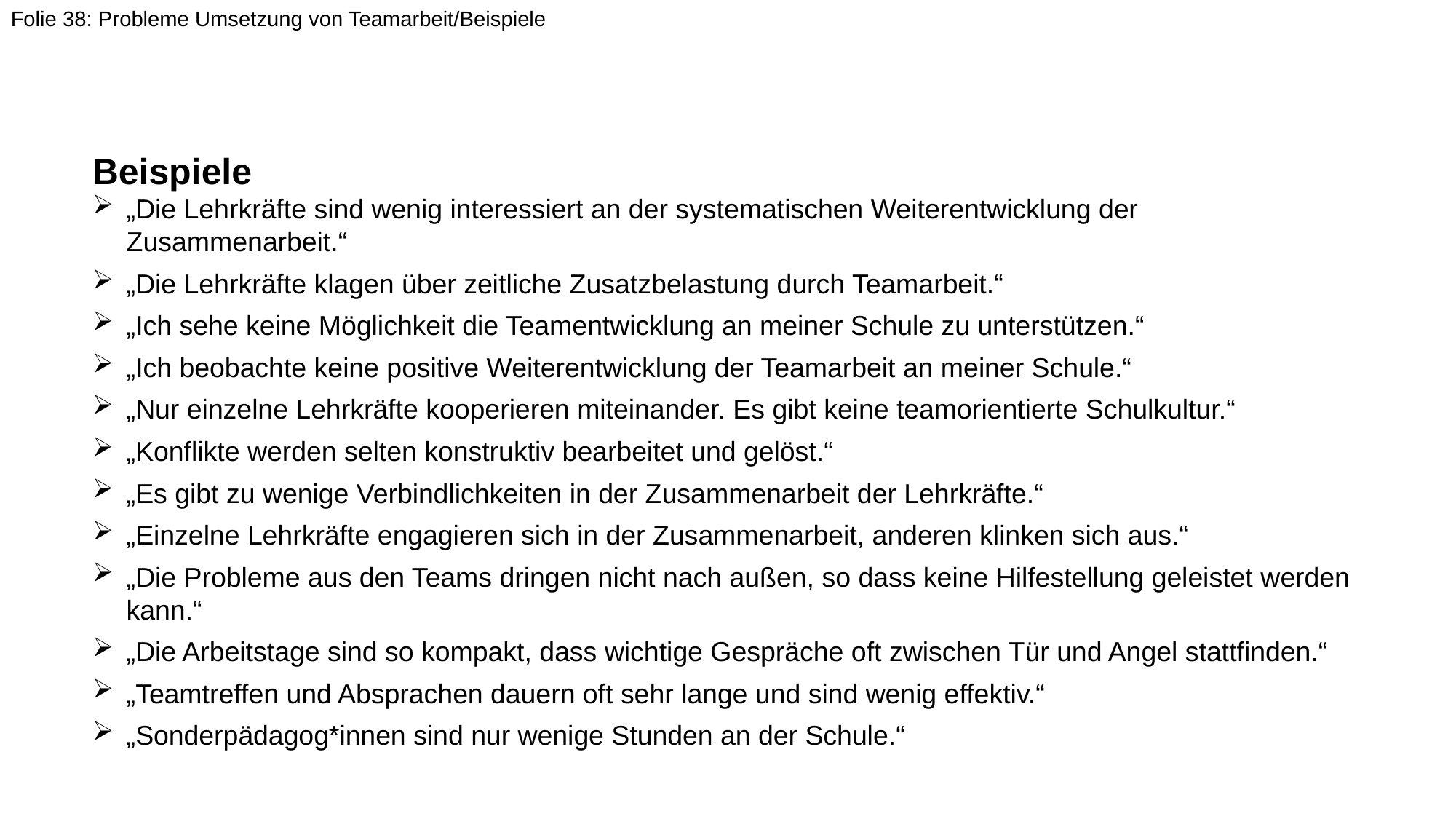

Folie 38: Probleme Umsetzung von Teamarbeit/Beispiele
Beispiele
„Die Lehrkräfte sind wenig interessiert an der systematischen Weiterentwicklung der Zusammenarbeit.“
„Die Lehrkräfte klagen über zeitliche Zusatzbelastung durch Teamarbeit.“
„Ich sehe keine Möglichkeit die Teamentwicklung an meiner Schule zu unterstützen.“
„Ich beobachte keine positive Weiterentwicklung der Teamarbeit an meiner Schule.“
„Nur einzelne Lehrkräfte kooperieren miteinander. Es gibt keine teamorientierte Schulkultur.“
„Konflikte werden selten konstruktiv bearbeitet und gelöst.“
„Es gibt zu wenige Verbindlichkeiten in der Zusammenarbeit der Lehrkräfte.“
„Einzelne Lehrkräfte engagieren sich in der Zusammenarbeit, anderen klinken sich aus.“
„Die Probleme aus den Teams dringen nicht nach außen, so dass keine Hilfestellung geleistet werden kann.“
„Die Arbeitstage sind so kompakt, dass wichtige Gespräche oft zwischen Tür und Angel stattfinden.“
„Teamtreffen und Absprachen dauern oft sehr lange und sind wenig effektiv.“
„Sonderpädagog*innen sind nur wenige Stunden an der Schule.“